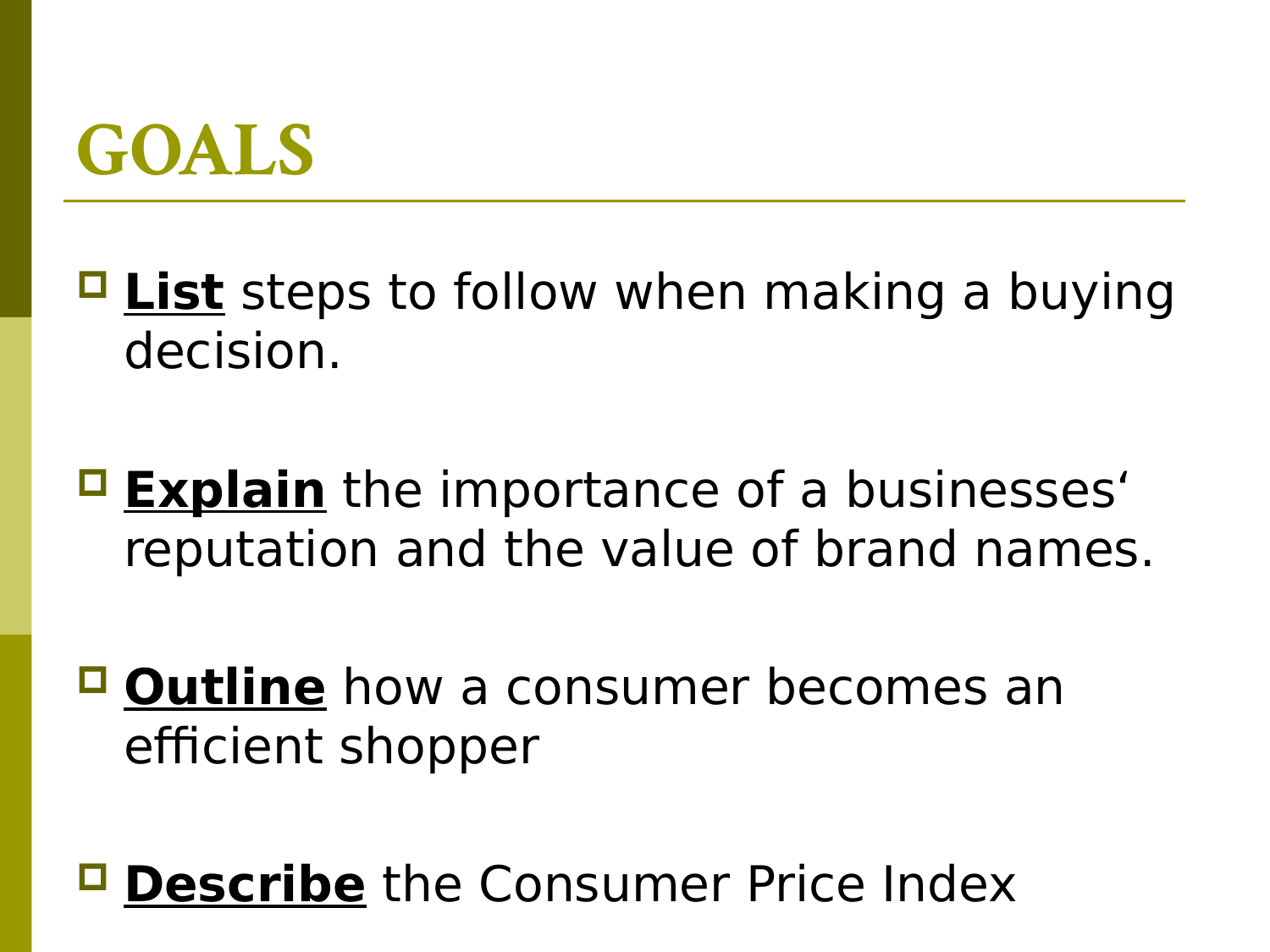

# GOALS
List steps to follow when making a buying decision.

Explain the importance of a businesses‘ reputation and the value of brand names.

Outline how a consumer becomes an efficient shopper

Describe the Consumer Price Index